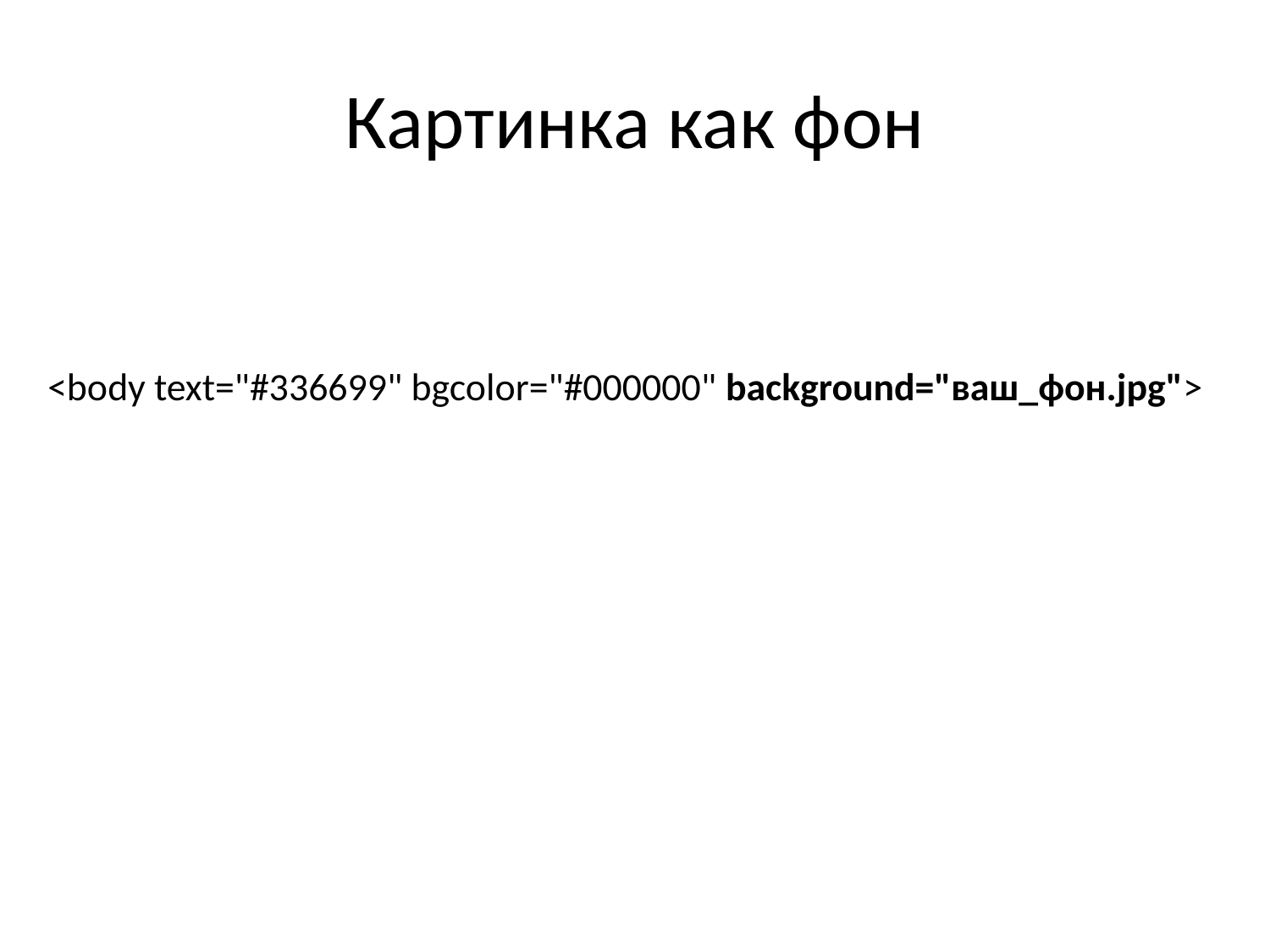

# Картинка как фон
<body text="#336699" bgcolor="#000000" background="ваш_фон.jpg">